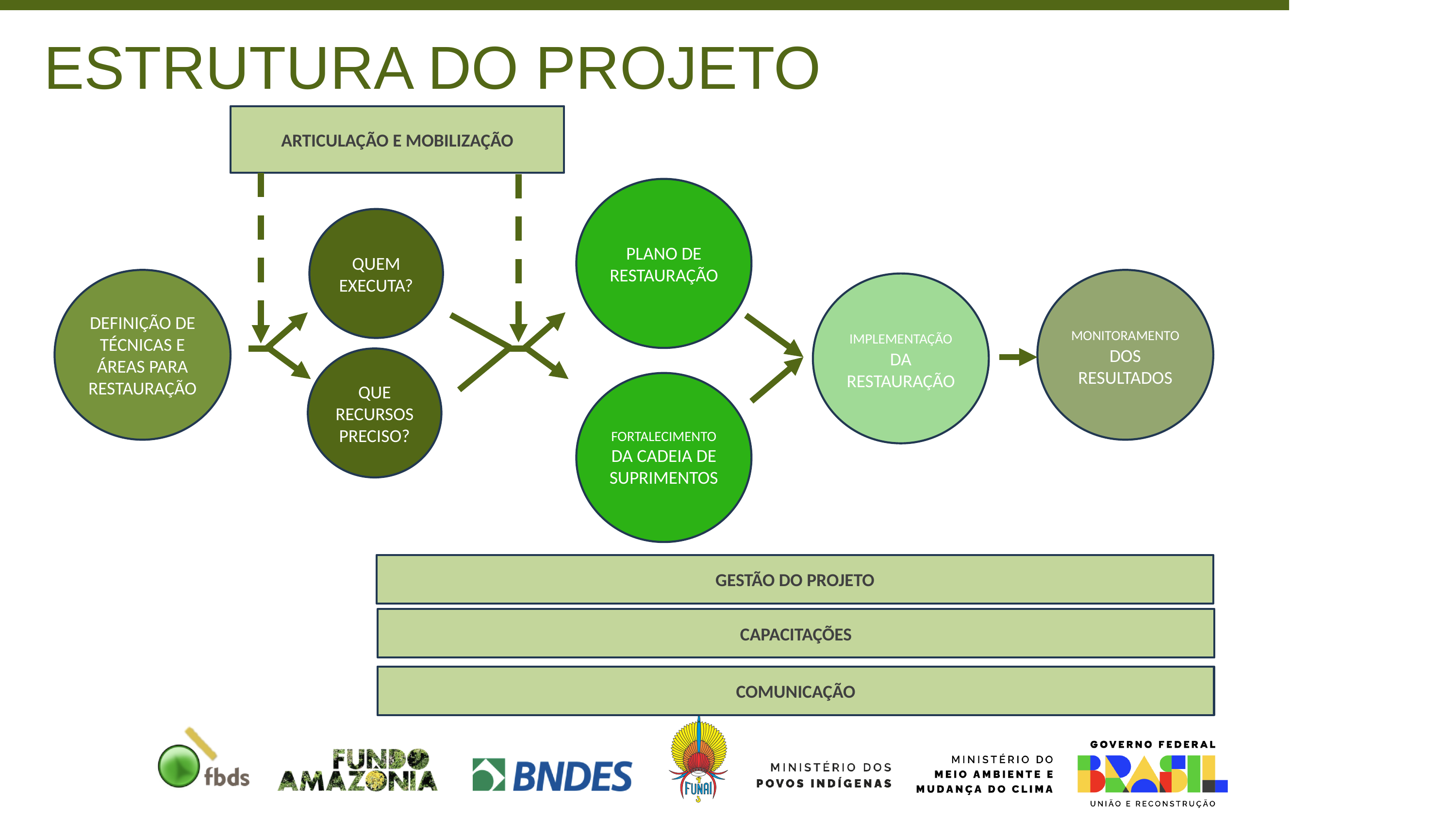

ESTRUTURA DO PROJETO
ARTICULAÇÃO E MOBILIZAÇÃO
PLANO DE RESTAURAÇÃO
QUEM EXECUTA?
DEFINIÇÃO DE TÉCNICAS E ÁREAS PARA RESTAURAÇÃO
MONITORAMENTO DOS RESULTADOS
IMPLEMENTAÇÃO DA RESTAURAÇÃO
QUE RECURSOS PRECISO?
FORTALECIMENTO DA CADEIA DE SUPRIMENTOS
GESTÃO DO PROJETO
CAPACITAÇÕES
COMUNICAÇÃO